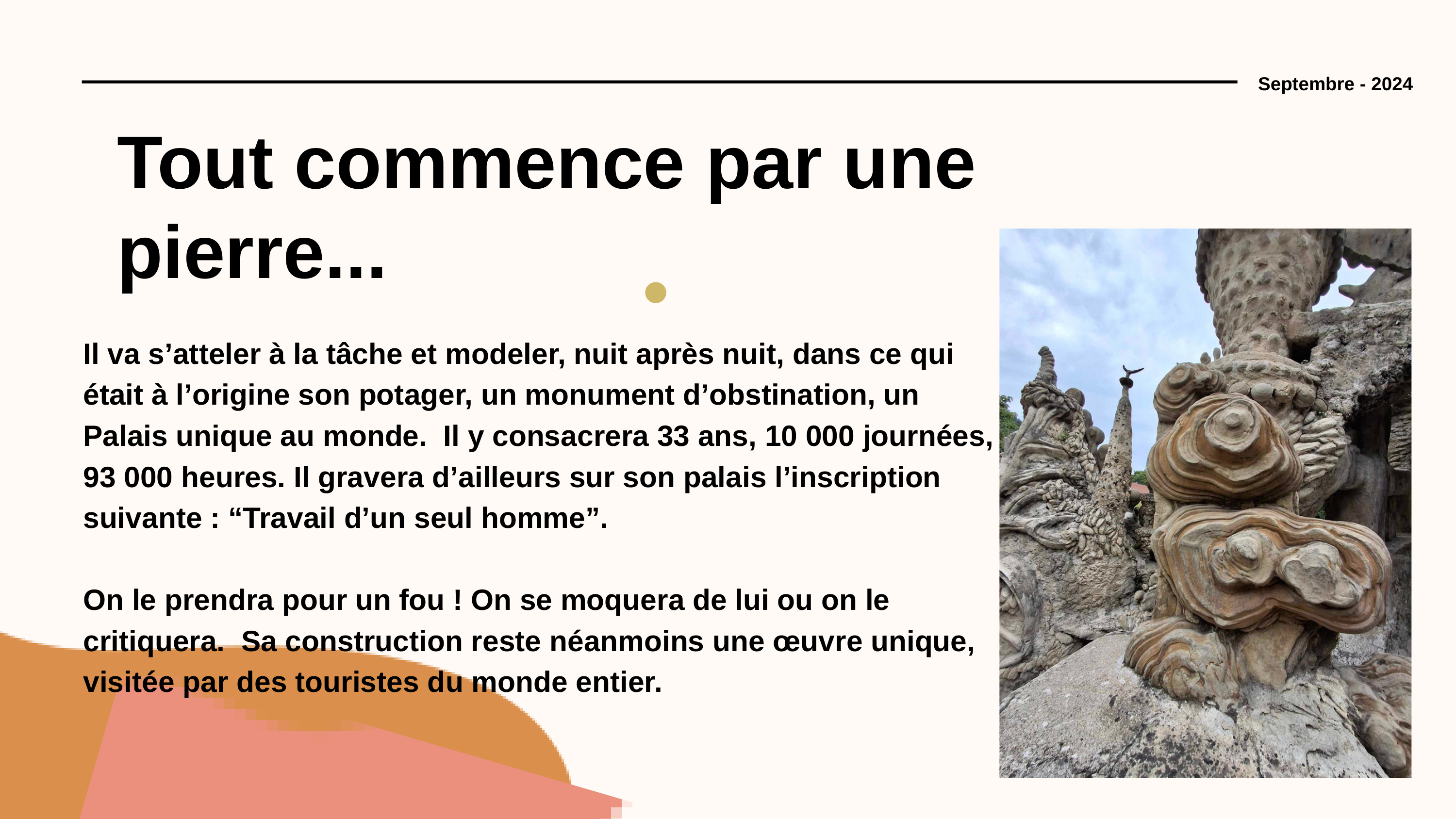

Septembre - 2024

Tout commence par une pierre...

Il va s’atteler à la tâche et modeler, nuit après nuit, dans ce qui était à l’origine son potager, un monument d’obstination, un Palais unique au monde.  Il y consacrera 33 ans, 10 000 journées, 93 000 heures. Il gravera d’ailleurs sur son palais l’inscription suivante : “Travail d’un seul homme”.

On le prendra pour un fou ! On se moquera de lui ou on le critiquera.  Sa construction reste néanmoins une œuvre unique, visitée par des touristes du monde entier.